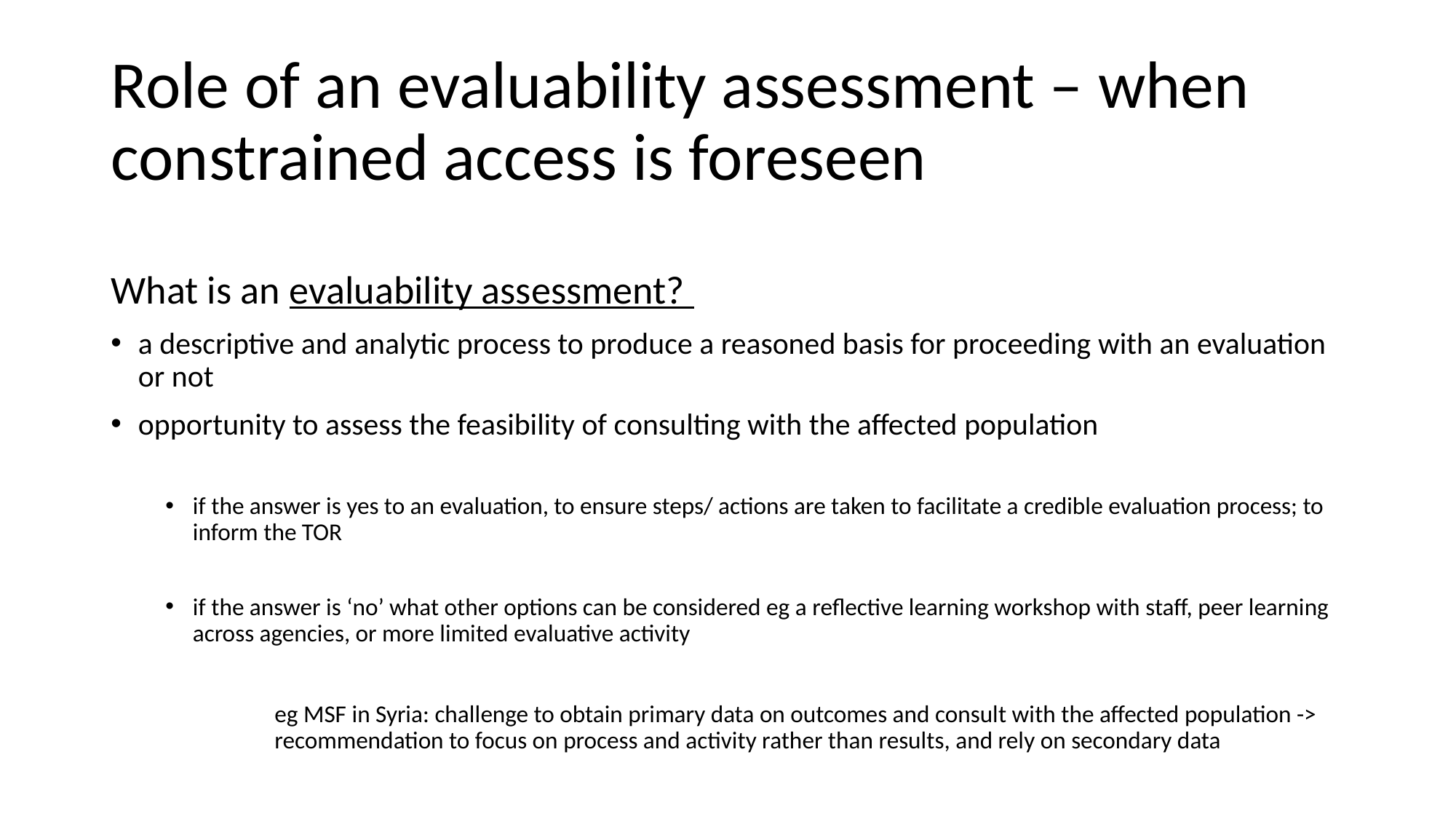

# Role of an evaluability assessment – when constrained access is foreseen

What is an evaluability assessment?
a descriptive and analytic process to produce a reasoned basis for proceeding with an evaluation or not
opportunity to assess the feasibility of consulting with the affected population

if the answer is yes to an evaluation, to ensure steps/ actions are taken to facilitate a credible evaluation process; to inform the TOR

if the answer is ‘no’ what other options can be considered eg a reflective learning workshop with staff, peer learning across agencies, or more limited evaluative activity

	eg MSF in Syria: challenge to obtain primary data on outcomes and consult with the affected population -> 	recommendation to focus on process and activity rather than results, and rely on secondary data